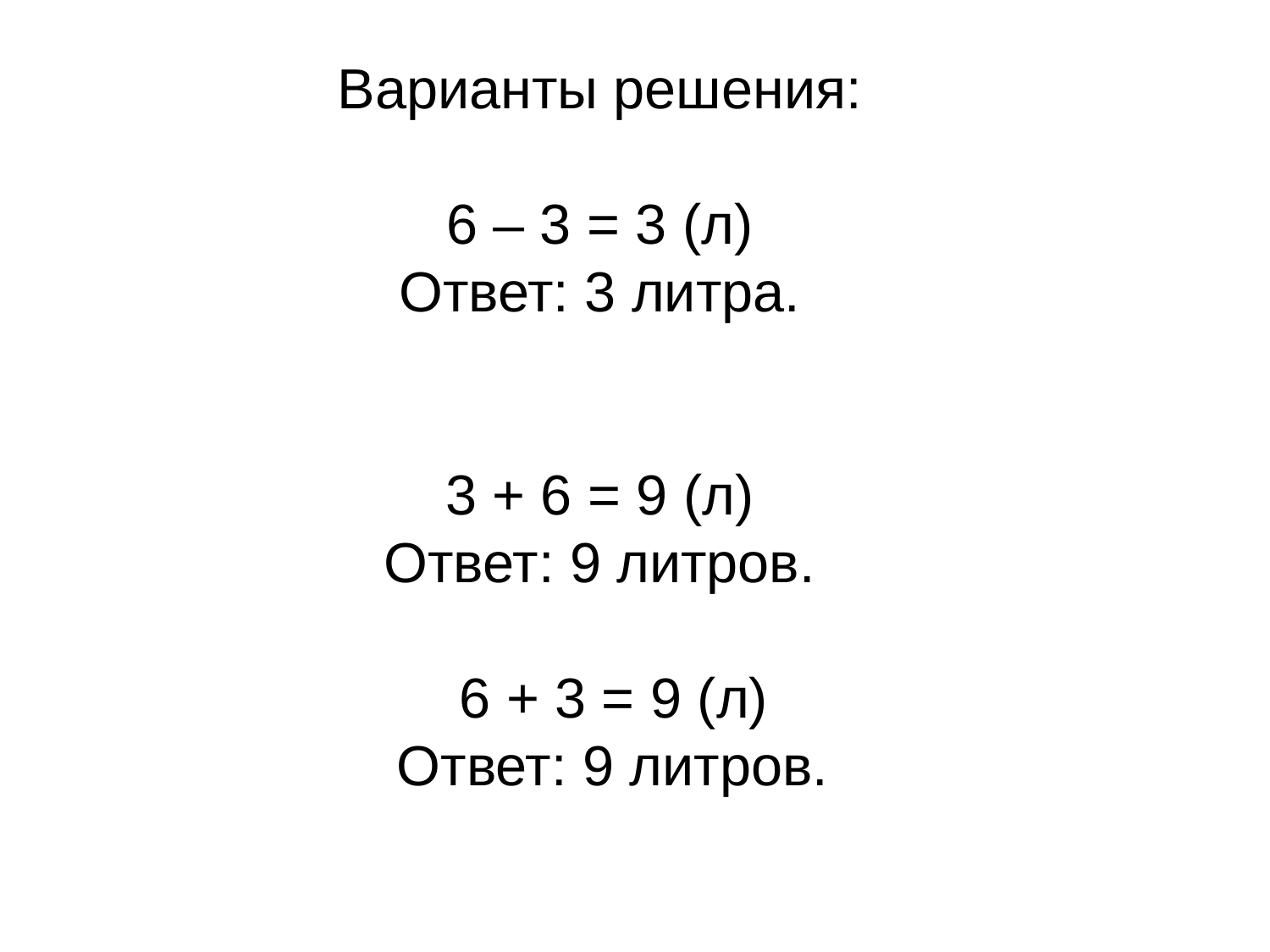

Варианты решения:

6 – 3 = 3 (л)
Ответ: 3 литра.

3 + 6 = 9 (л)
Ответ: 9 литров.

                  6 + 3 = 9 (л)
              Ответ: 9 литров.